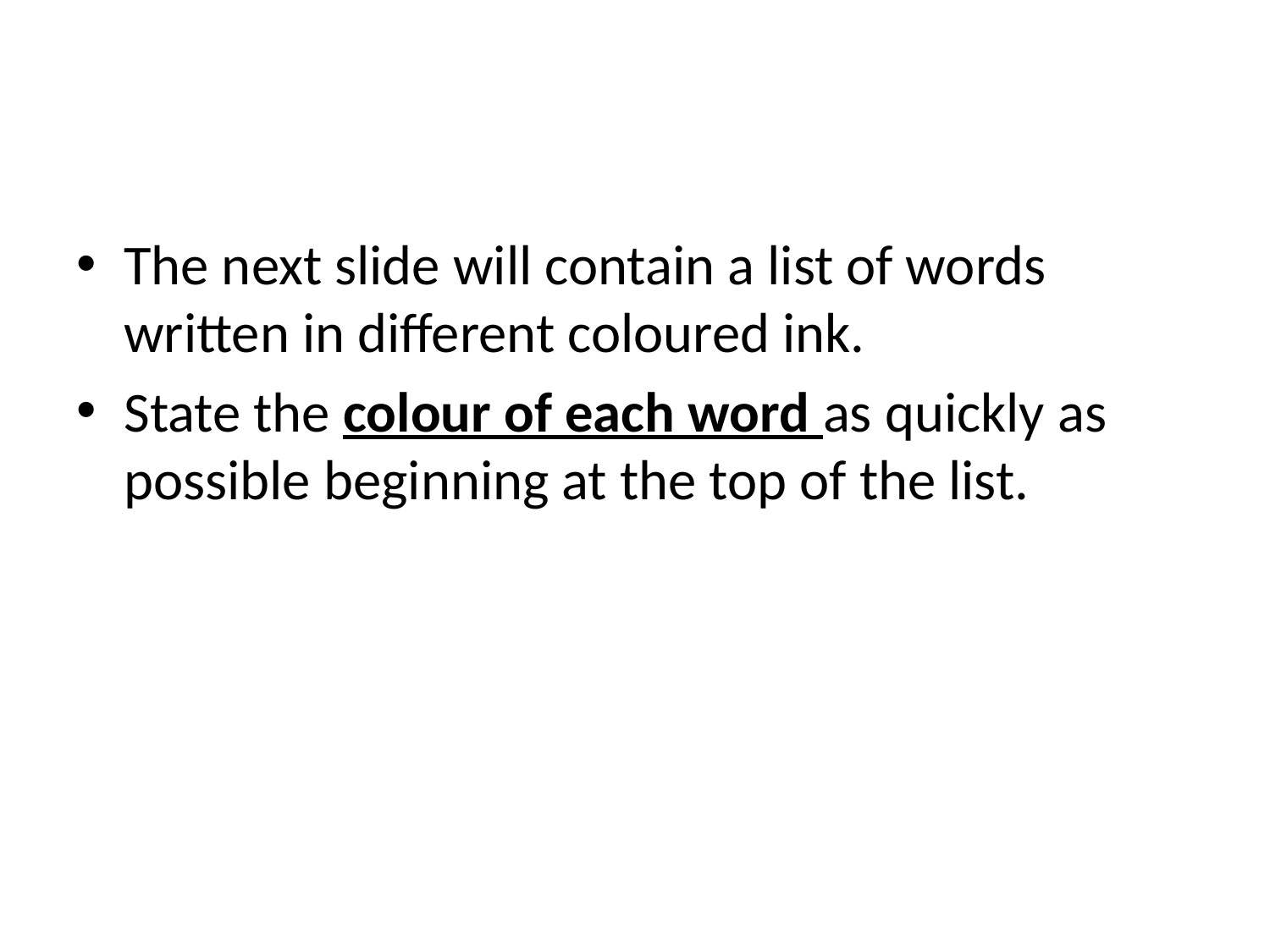

#
The next slide will contain a list of words written in different coloured ink.
State the colour of each word as quickly as possible beginning at the top of the list.